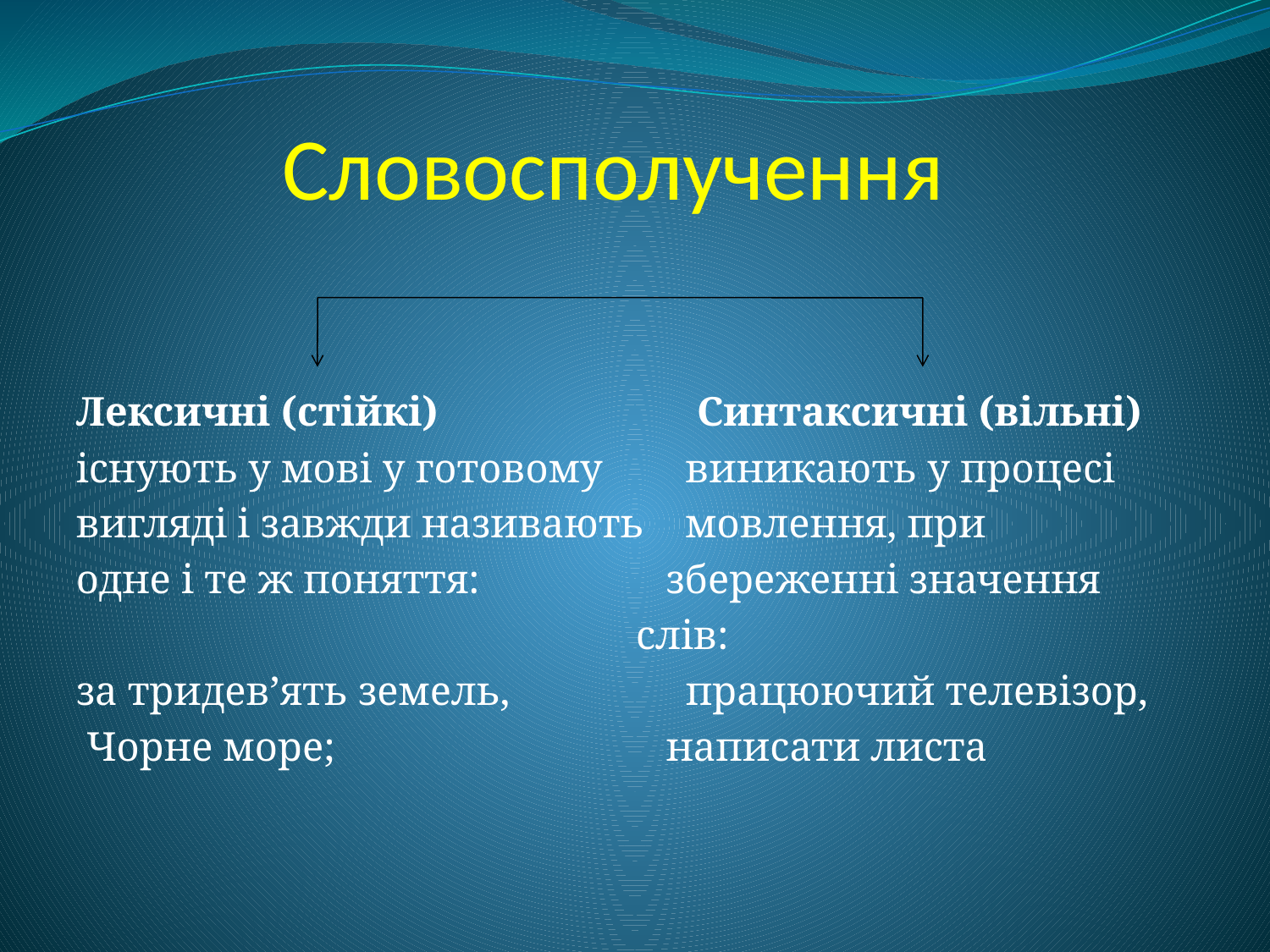

# Словосполучення

Лексичні (стійкі)                         Синтаксичні (вільні)
існують у мові у готовому        виникають у процесі
вигляді і завжди називають    мовлення, при
одне і те ж поняття:                  збереженні значення
                                                      слів:
за тридев’ять земель,                 працюючий телевізор,
 Чорне море;                                написати листа